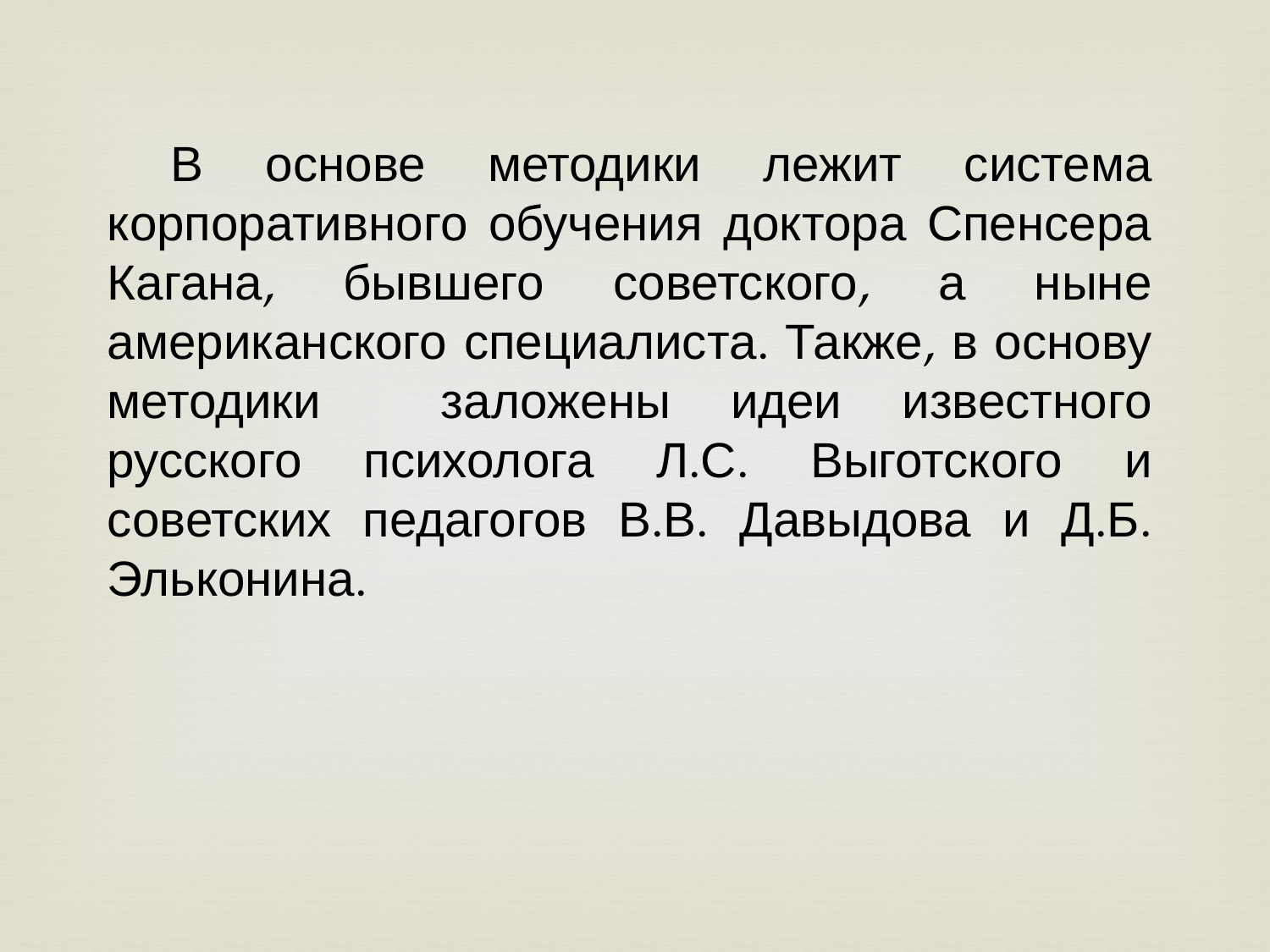

В основе методики лежит система корпоративного обучения доктора Спенсера Кагана, бывшего советского, а ныне американского специалиста. Также, в основу методики  заложены идеи известного русского психолога Л.С. Выготского и советских педагогов В.В. Давыдова и Д.Б. Эльконина.